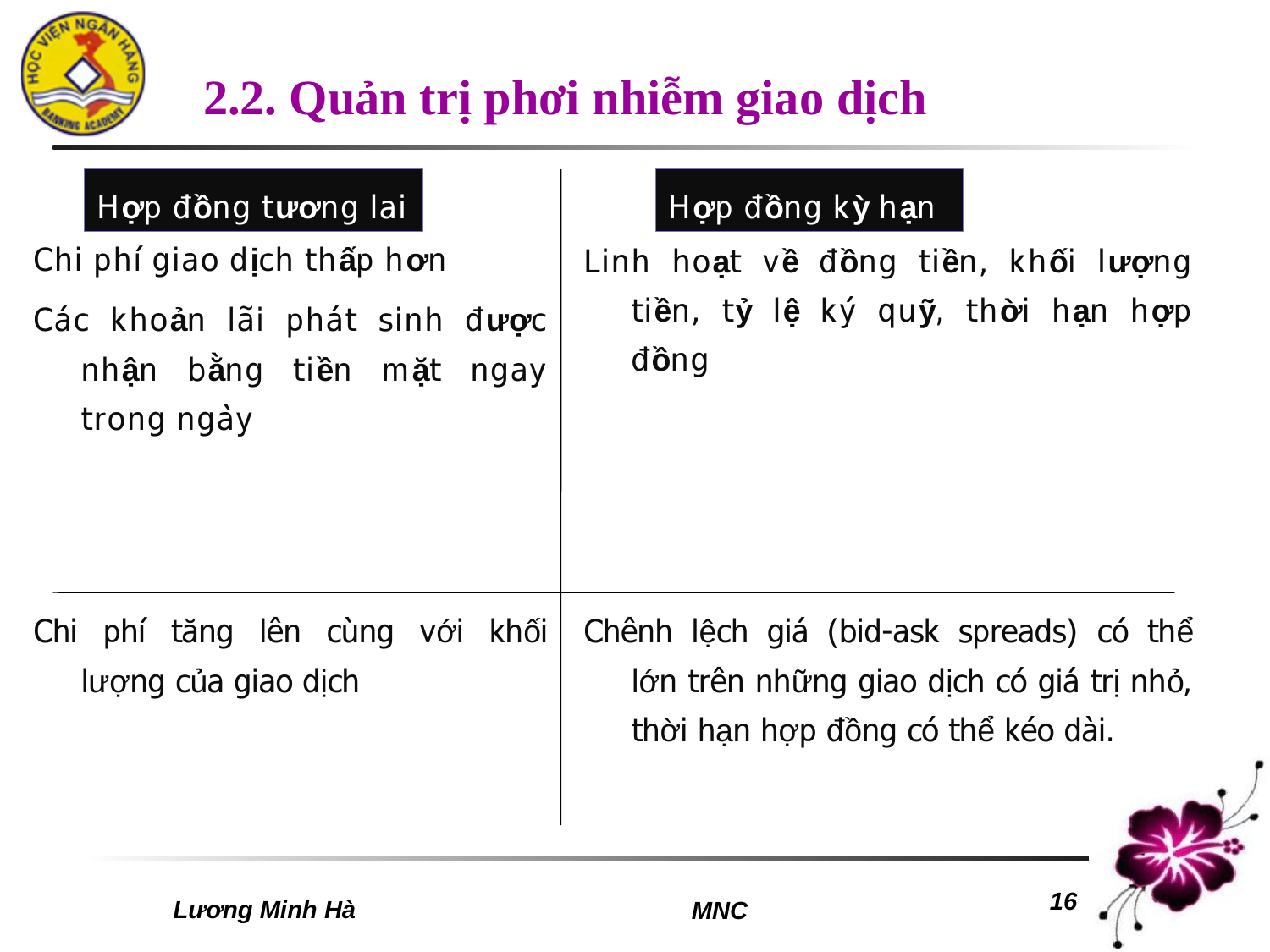

# 2.2. Quản trị phơi nhiễm giao dịch
Hợp đồng tương lai
Hợp đồng kỳ hạn
Chi phí giao dịch thấp hơn
Các khoản lãi phát sinh được nhận bằng tiền mặt ngay trong ngày
Linh hoạt về đồng tiền, khối lượng tiền, tỷ lệ ký quỹ, thời hạn hợp đồng

Chi phí tăng lên cùng với khối lượng của giao dịch
Chênh lệch giá (bid-ask spreads) có thể lớn trên những giao dịch có giá trị nhỏ, thời hạn hợp đồng có thể kéo dài.
Lương Minh Hà